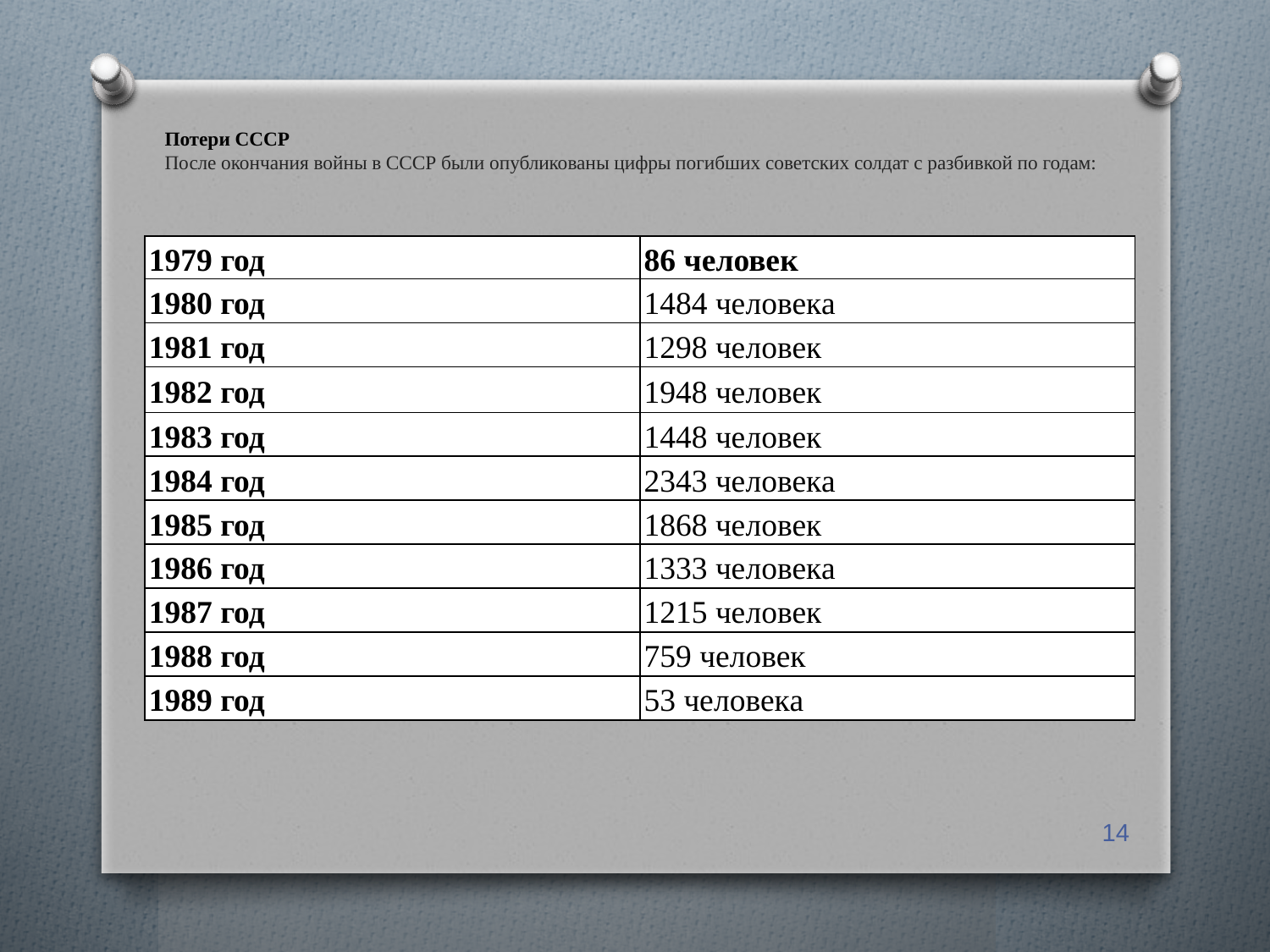

# Потери СССР После окончания войны в СССР были опубликованы цифры погибших советских солдат с разбивкой по годам:
| 1979 год | 86 человек |
| --- | --- |
| 1980 год | 1484 человека |
| 1981 год | 1298 человек |
| 1982 год | 1948 человек |
| 1983 год | 1448 человек |
| 1984 год | 2343 человека |
| 1985 год | 1868 человек |
| 1986 год | 1333 человека |
| 1987 год | 1215 человек |
| 1988 год | 759 человек |
| 1989 год | 53 человека |
14